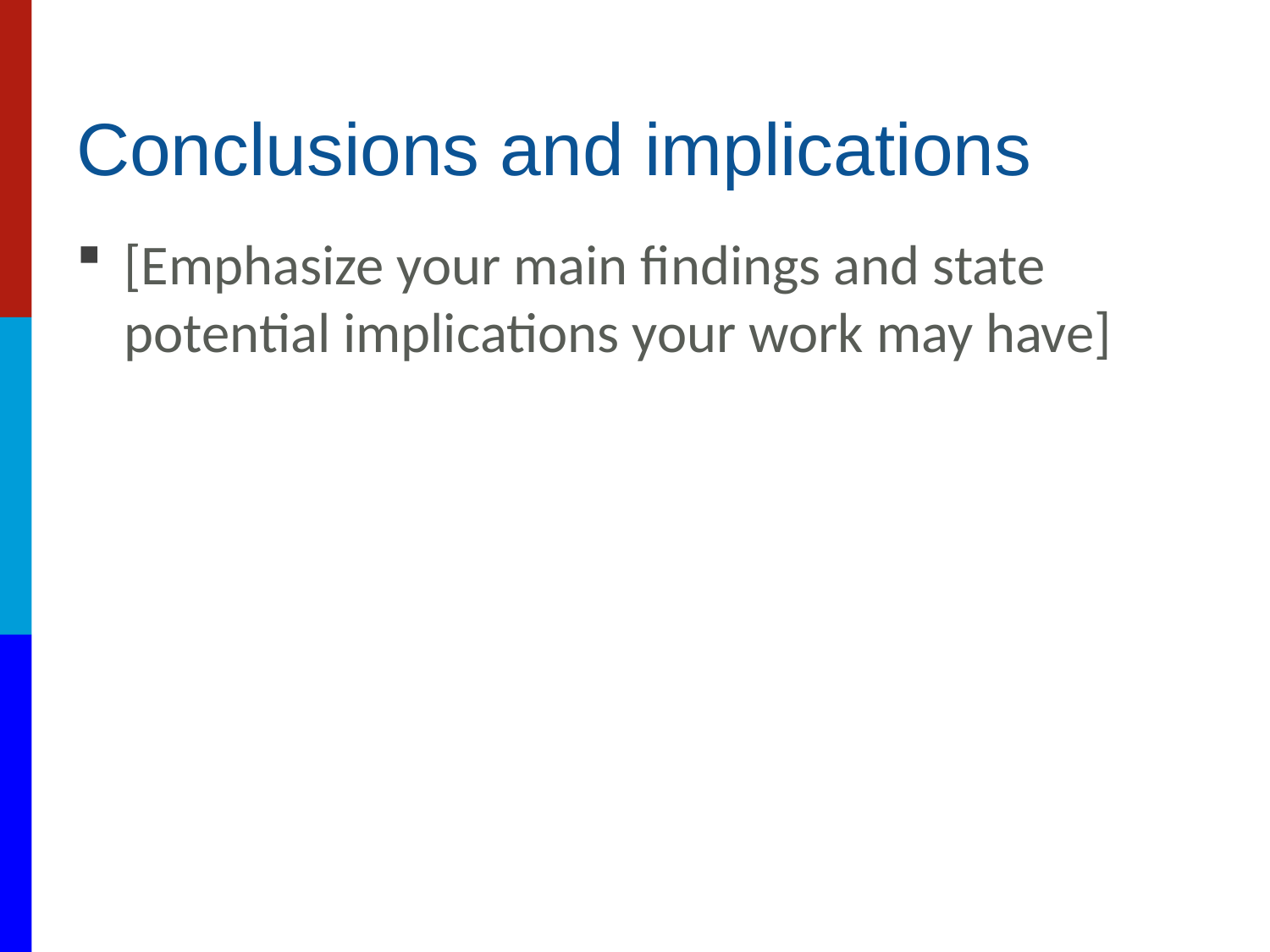

# Conclusions and implications
[Emphasize your main findings and state potential implications your work may have]